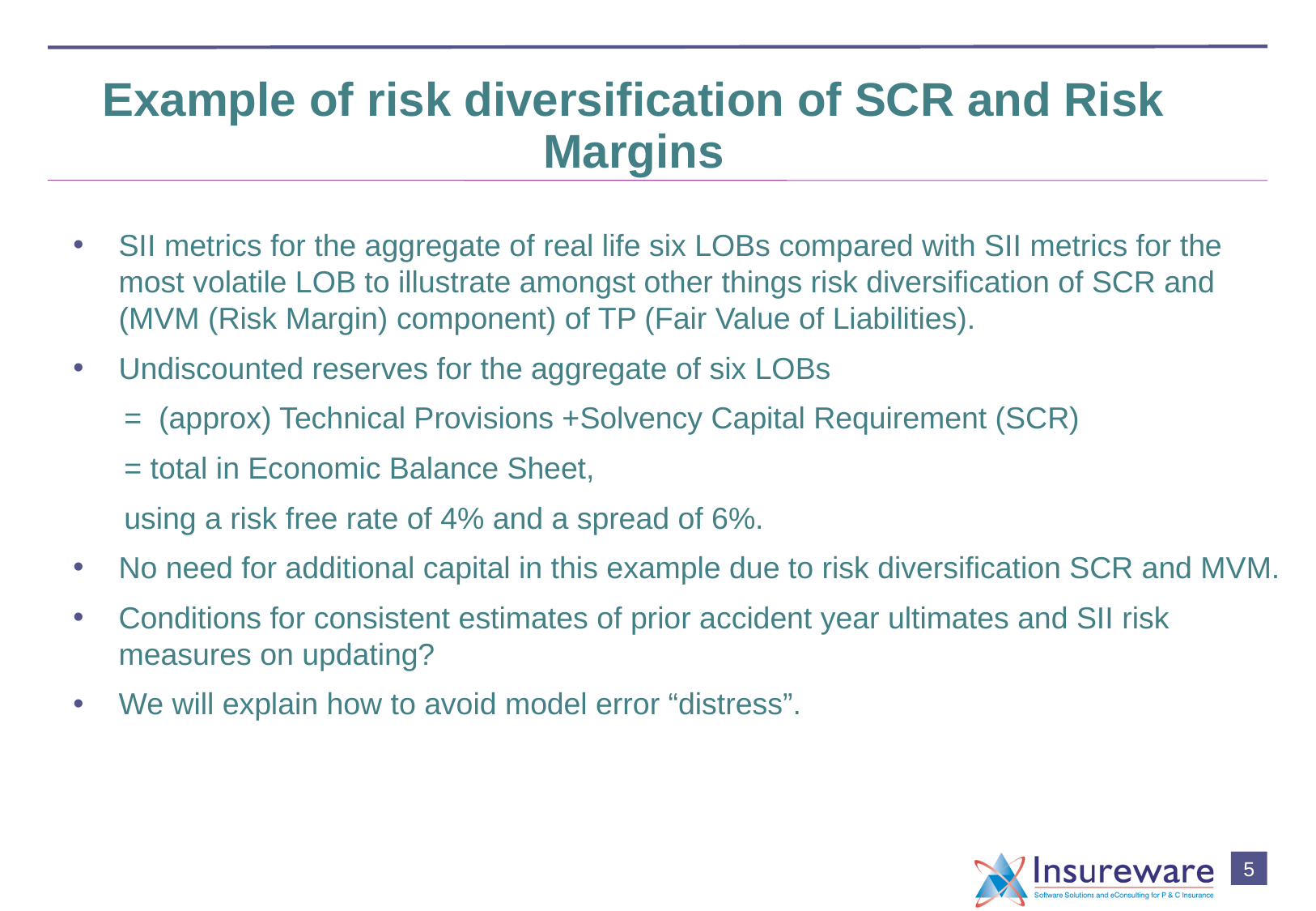

# Example of risk diversification of SCR and Risk Margins
SII metrics for the aggregate of real life six LOBs compared with SII metrics for the most volatile LOB to illustrate amongst other things risk diversification of SCR and (MVM (Risk Margin) component) of TP (Fair Value of Liabilities).
Undiscounted reserves for the aggregate of six LOBs
      =  (approx) Technical Provisions +Solvency Capital Requirement (SCR)
      = total in Economic Balance Sheet,
      using a risk free rate of 4% and a spread of 6%.
No need for additional capital in this example due to risk diversification SCR and MVM.
Conditions for consistent estimates of prior accident year ultimates and SII risk measures on updating?
We will explain how to avoid model error “distress”.
5